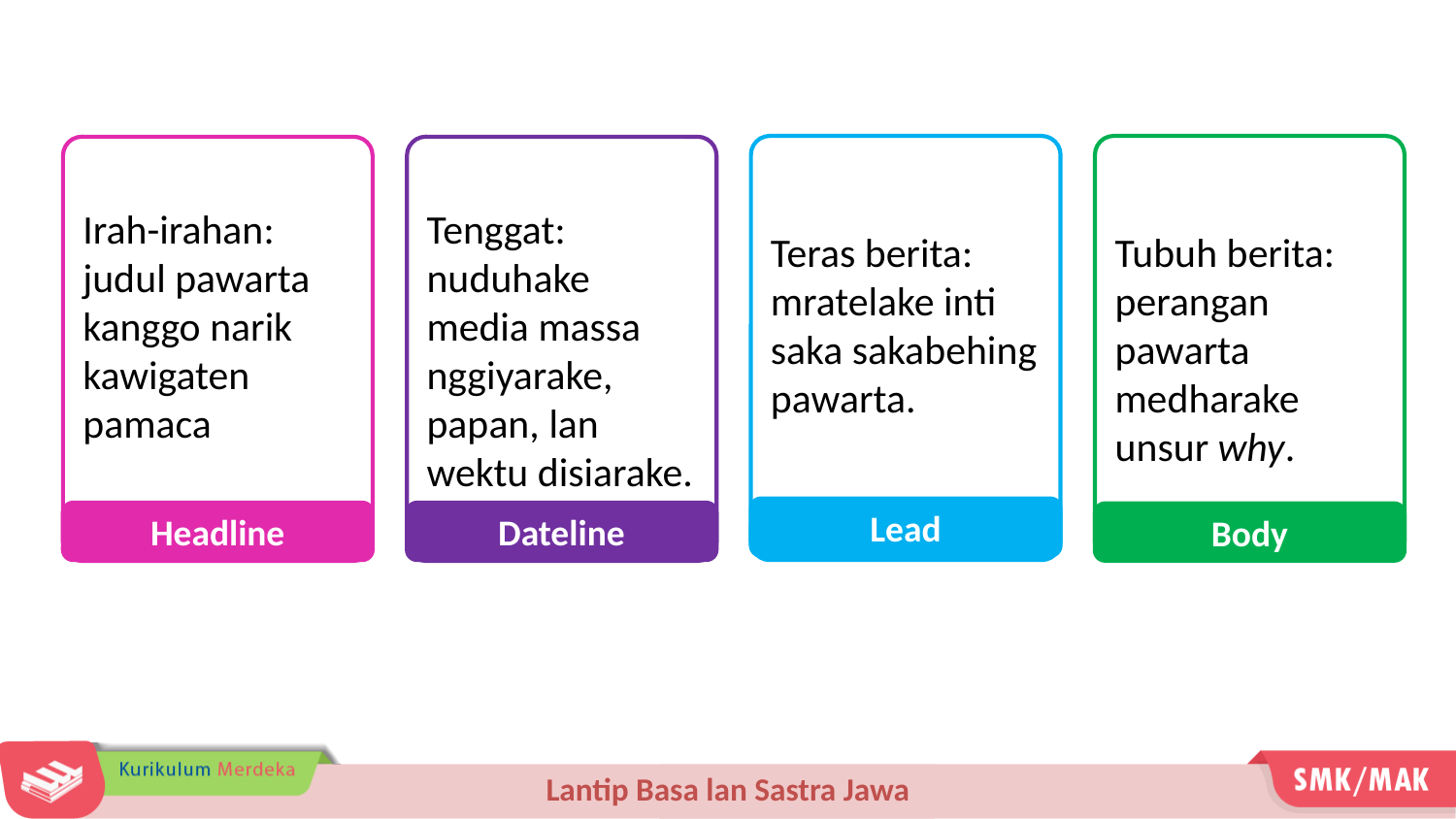

Teras berita: mratelake inti saka sakabehing pawarta.

Tubuh berita: perangan pawarta medharake unsur why.
Irah-irahan: judul pawarta kanggo narik kawigaten pamaca

Tenggat: nuduhake media massa nggiyarake, papan, lan wektu disiarake.
Lead
Headline
Dateline
Body